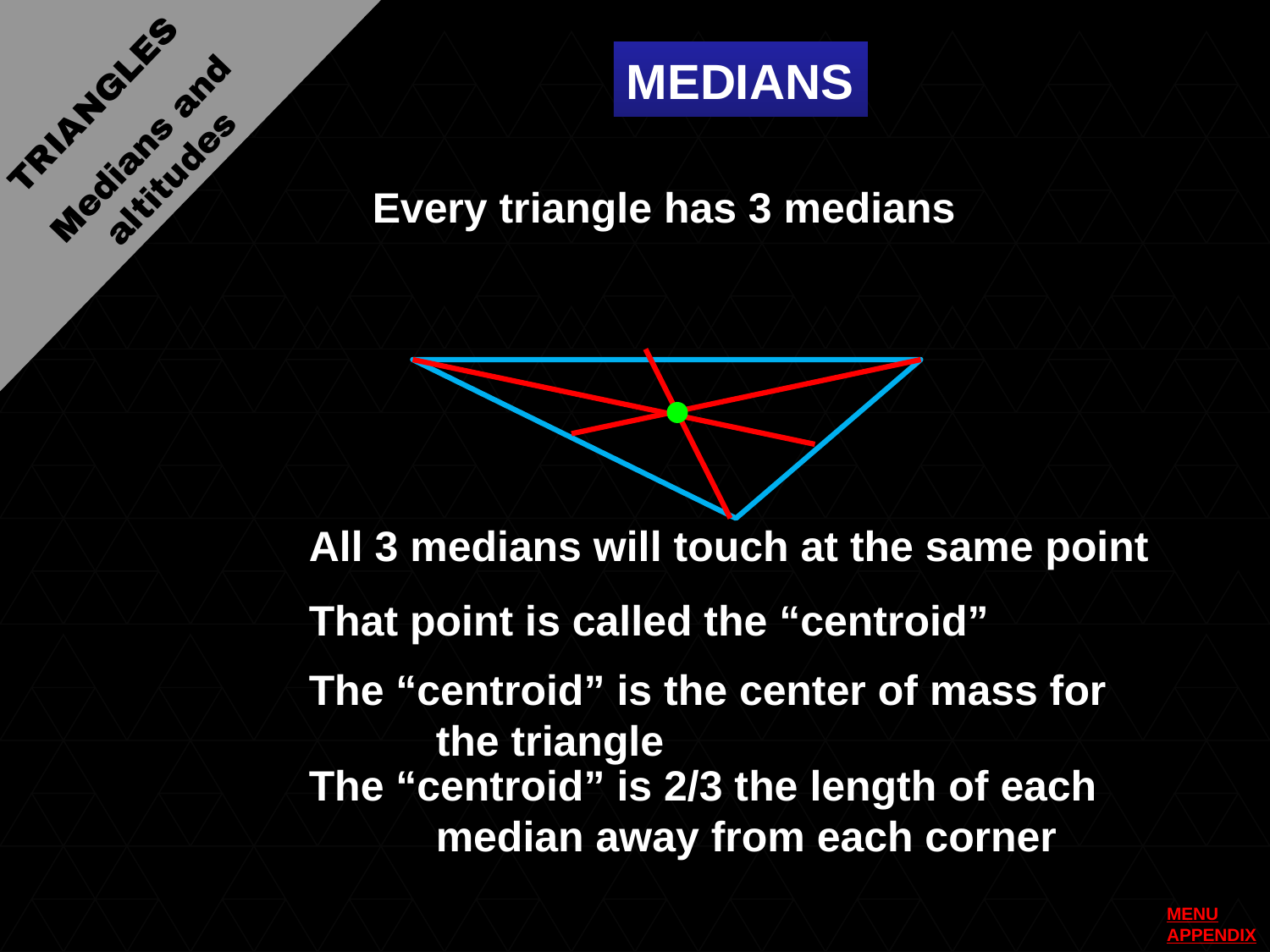

MEDIANS
TRIANGLES
Medians and altitudes
Every triangle has 3 medians

All 3 medians will touch at the same point
That point is called the “centroid”
The “centroid” is the center of mass for 	the triangle
The “centroid” is 2/3 the length of each 	median away from each corner
MENU
APPENDIX